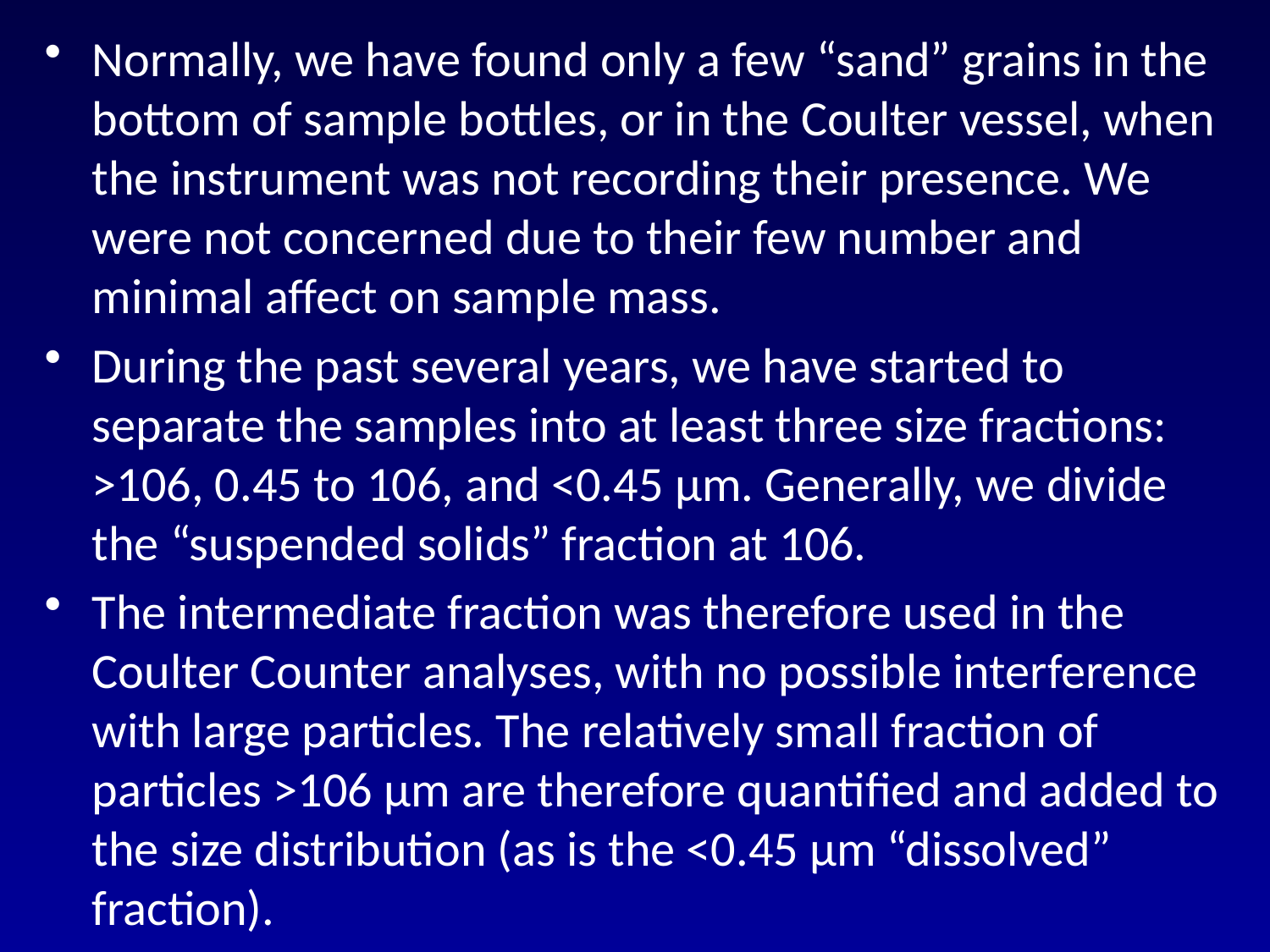

Normally, we have found only a few “sand” grains in the bottom of sample bottles, or in the Coulter vessel, when the instrument was not recording their presence. We were not concerned due to their few number and minimal affect on sample mass.
During the past several years, we have started to separate the samples into at least three size fractions: >106, 0.45 to 106, and <0.45 µm. Generally, we divide the “suspended solids” fraction at 106.
The intermediate fraction was therefore used in the Coulter Counter analyses, with no possible interference with large particles. The relatively small fraction of particles >106 µm are therefore quantified and added to the size distribution (as is the <0.45 µm “dissolved” fraction).